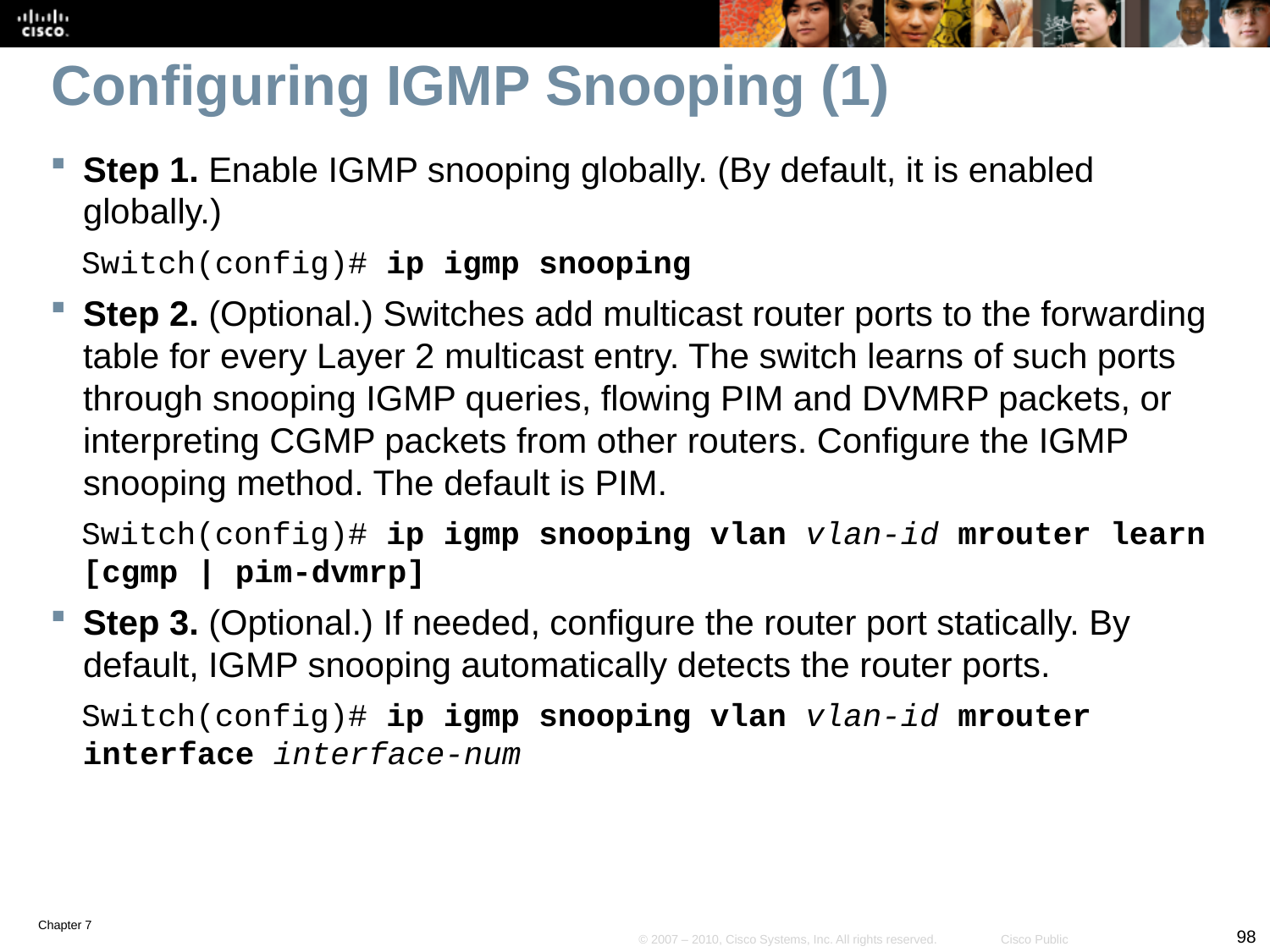

# Configuring IGMP Snooping (1)
Step 1. Enable IGMP snooping globally. (By default, it is enabled globally.)
Switch(config)# ip igmp snooping
Step 2. (Optional.) Switches add multicast router ports to the forwarding table for every Layer 2 multicast entry. The switch learns of such ports through snooping IGMP queries, flowing PIM and DVMRP packets, or interpreting CGMP packets from other routers. Configure the IGMP snooping method. The default is PIM.
Switch(config)# ip igmp snooping vlan vlan-id mrouter learn [cgmp | pim-dvmrp]
Step 3. (Optional.) If needed, configure the router port statically. By default, IGMP snooping automatically detects the router ports.
Switch(config)# ip igmp snooping vlan vlan-id mrouter interface interface-num